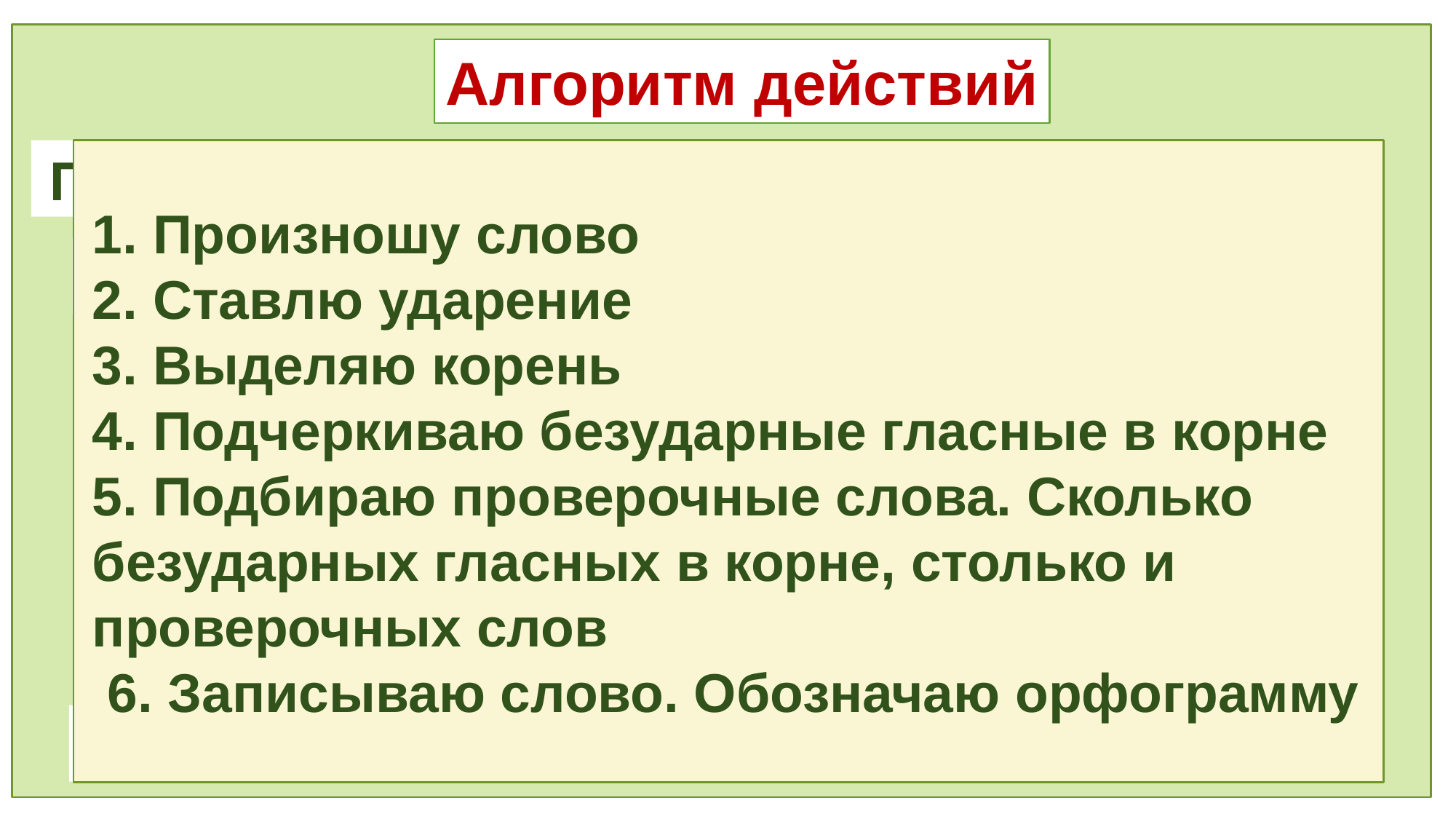

Алгоритм действий
1. Произношу слово
2. Ставлю ударение
3. Выделяю корень
4. Подчеркиваю безударные гласные в корне
5. Подбираю проверочные слова. Сколько безударных гласных в корне, столько и проверочных слов
 6. Записываю слово. Обозначаю орфограмму
Подчеркиваю безударные гласные в корне
Произношу слово
Подбираю проверочные слова. Сколько безударных гласных в корне, столько и проверочных слов
Выделяю корень
Записываю слово. Обозначаю орфограмму
Ставлю ударение